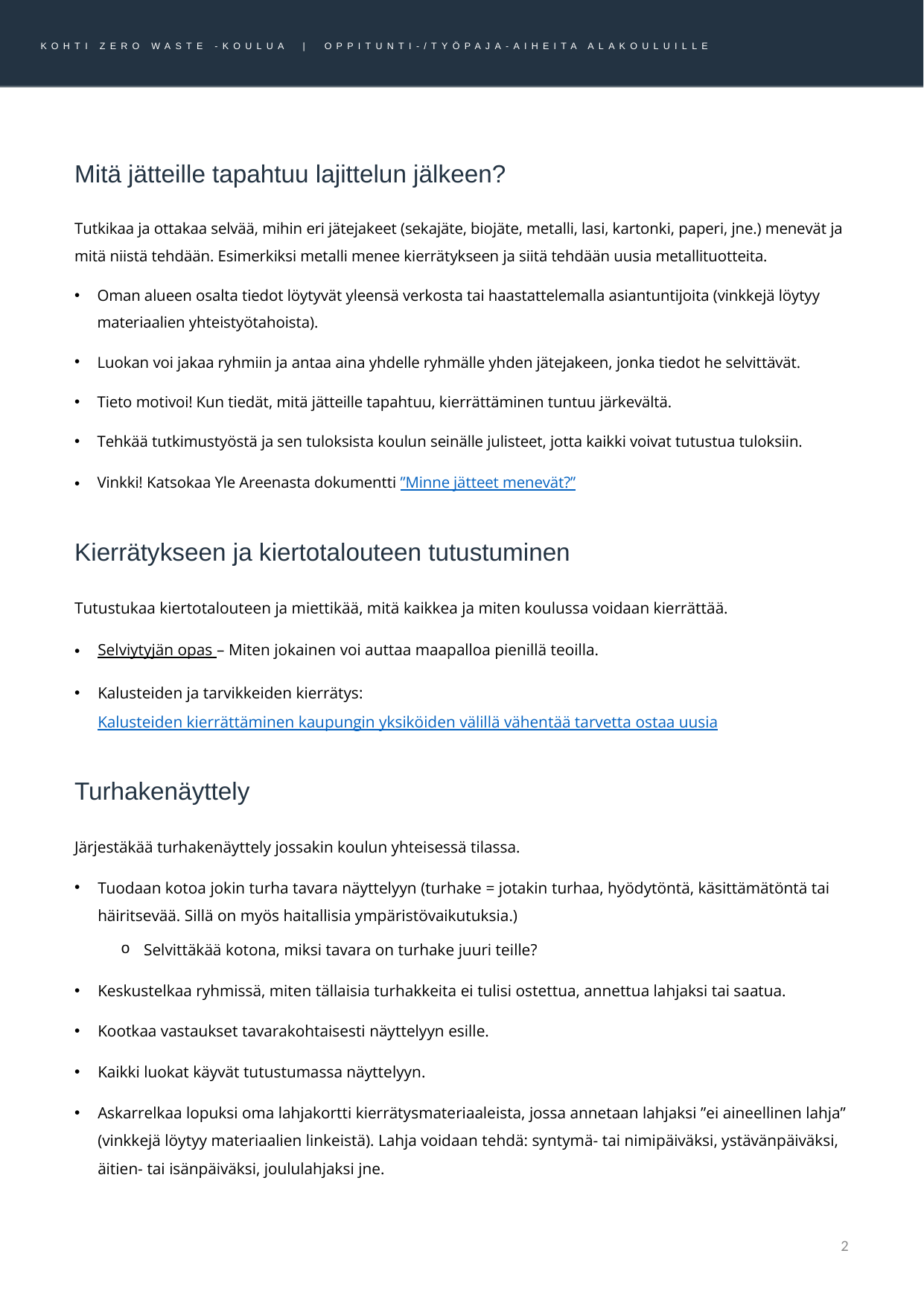

KOHTI ZERO WASTE -KOULUA  |  OPPITUNTI-/TYÖPAJA-AIHEITA ALAKOULUILLE
# Mitä jätteille tapahtuu lajittelun jälkeen?
Tutkikaa ja ottakaa selvää, mihin eri jätejakeet (sekajäte, biojäte, metalli, lasi, kartonki, paperi, jne.) menevät ja mitä niistä tehdään. Esimerkiksi metalli menee kierrätykseen ja siitä tehdään uusia metallituotteita.
Oman alueen osalta tiedot löytyvät yleensä verkosta tai haastattelemalla asiantuntijoita (vinkkejä löytyy materiaalien yhteistyötahoista).
Luokan voi jakaa ryhmiin ja antaa aina yhdelle ryhmälle yhden jätejakeen, jonka tiedot he selvittävät.
Tieto motivoi! Kun tiedät, mitä jätteille tapahtuu, kierrättäminen tuntuu järkevältä.
Tehkää tutkimustyöstä ja sen tuloksista koulun seinälle julisteet, jotta kaikki voivat tutustua tuloksiin.
Vinkki! Katsokaa Yle Areenasta dokumentti ”Minne jätteet menevät?”
Kierrätykseen ja kiertotalouteen tutustuminen
Tutustukaa kiertotalouteen ja miettikää, mitä kaikkea ja miten koulussa voidaan kierrättää.
Selviytyjän opas – Miten jokainen voi auttaa maapalloa pienillä teoilla.
Kalusteiden ja tarvikkeiden kierrätys: Kalusteiden kierrättäminen kaupungin yksiköiden välillä vähentää tarvetta ostaa uusia
Turhakenäyttely
Järjestäkää turhakenäyttely jossakin koulun yhteisessä tilassa.
Tuodaan kotoa jokin turha tavara näyttelyyn (turhake = jotakin turhaa, hyödytöntä, käsittämätöntä tai häiritsevää. Sillä on myös haitallisia ympäristövaikutuksia.)
Selvittäkää kotona, miksi tavara on turhake juuri teille?
Keskustelkaa ryhmissä, miten tällaisia turhakkeita ei tulisi ostettua, annettua lahjaksi tai saatua.
Kootkaa vastaukset tavarakohtaisesti näyttelyyn esille.
Kaikki luokat käyvät tutustumassa näyttelyyn.
Askarrelkaa lopuksi oma lahjakortti kierrätysmateriaaleista, jossa annetaan lahjaksi ”ei aineellinen lahja” (vinkkejä löytyy materiaalien linkeistä). Lahja voidaan tehdä: syntymä- tai nimipäiväksi, ystävänpäiväksi, äitien- tai isänpäiväksi, joululahjaksi jne.
2